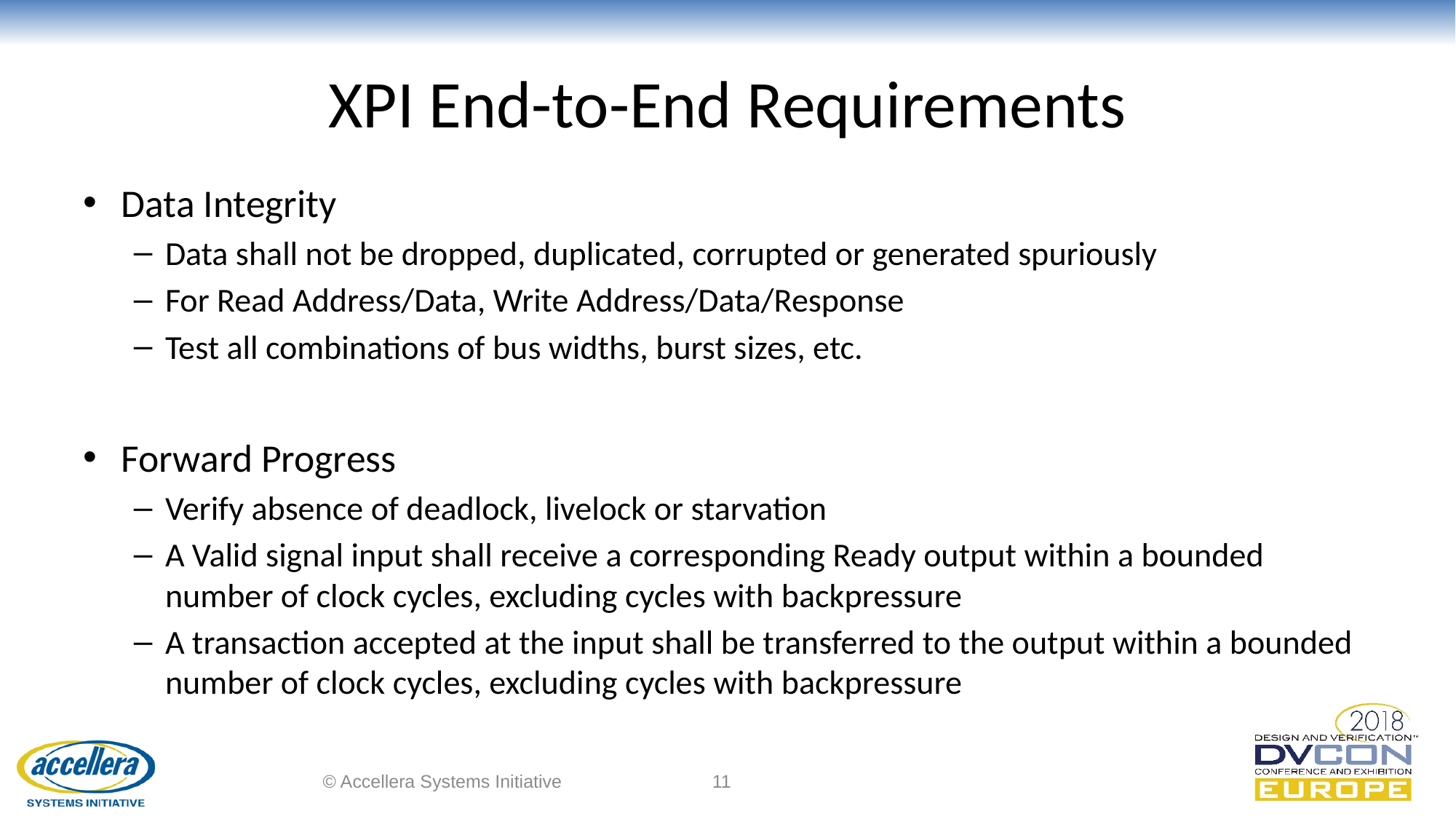

# XPI End-to-End Requirements
Data Integrity
Data shall not be dropped, duplicated, corrupted or generated spuriously
For Read Address/Data, Write Address/Data/Response
Test all combinations of bus widths, burst sizes, etc.

Forward Progress
Verify absence of deadlock, livelock or starvation
A Valid signal input shall receive a corresponding Ready output within a bounded number of clock cycles, excluding cycles with backpressure
A transaction accepted at the input shall be transferred to the output within a bounded number of clock cycles, excluding cycles with backpressure

© Accellera Systems Initiative
11